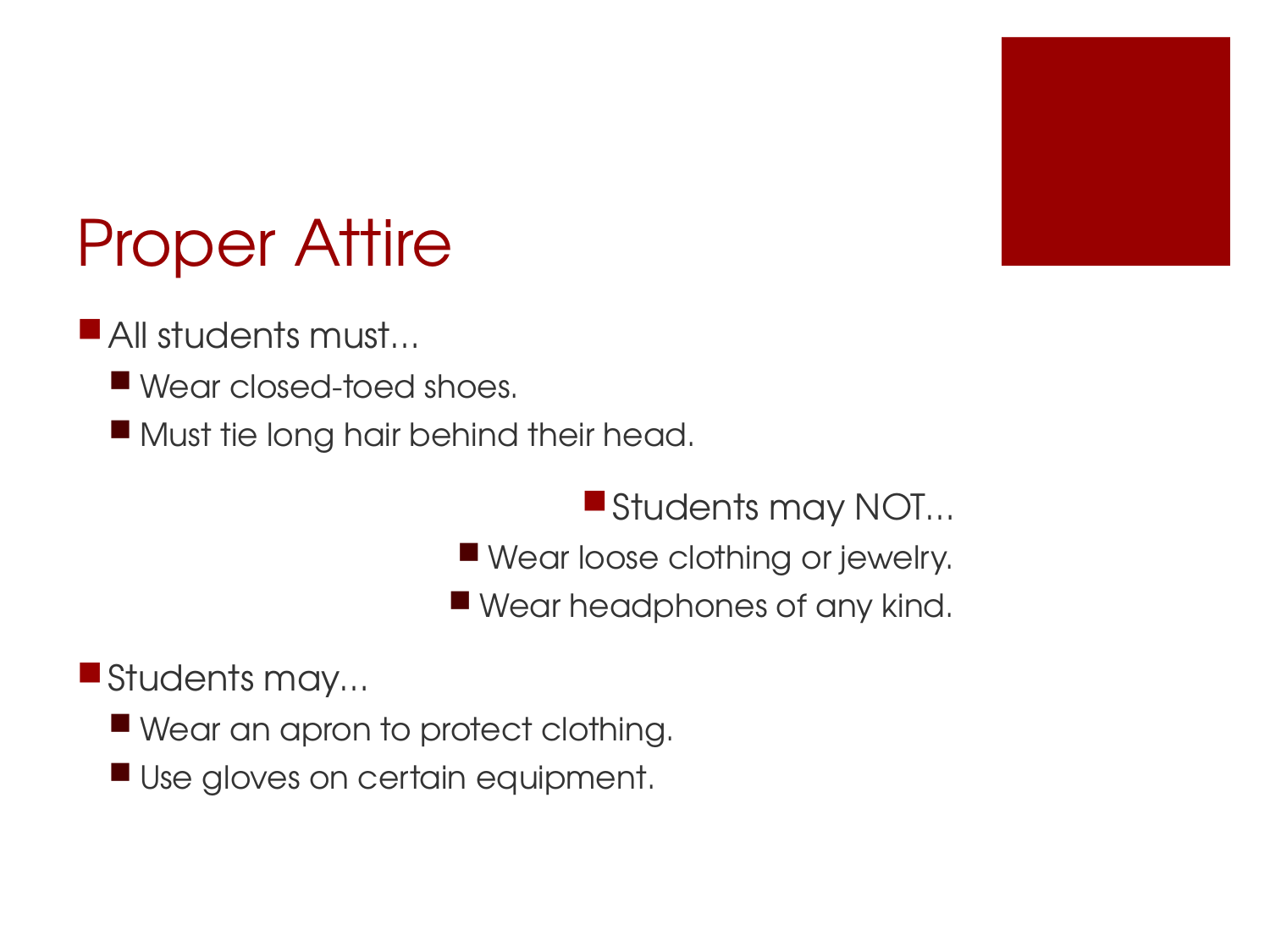

# Proper Attire
All students must…
Wear closed-toed shoes.
Must tie long hair behind their head.
Students may NOT…
Wear loose clothing or jewelry.
Wear headphones of any kind.
Students may…
Wear an apron to protect clothing.
Use gloves on certain equipment.